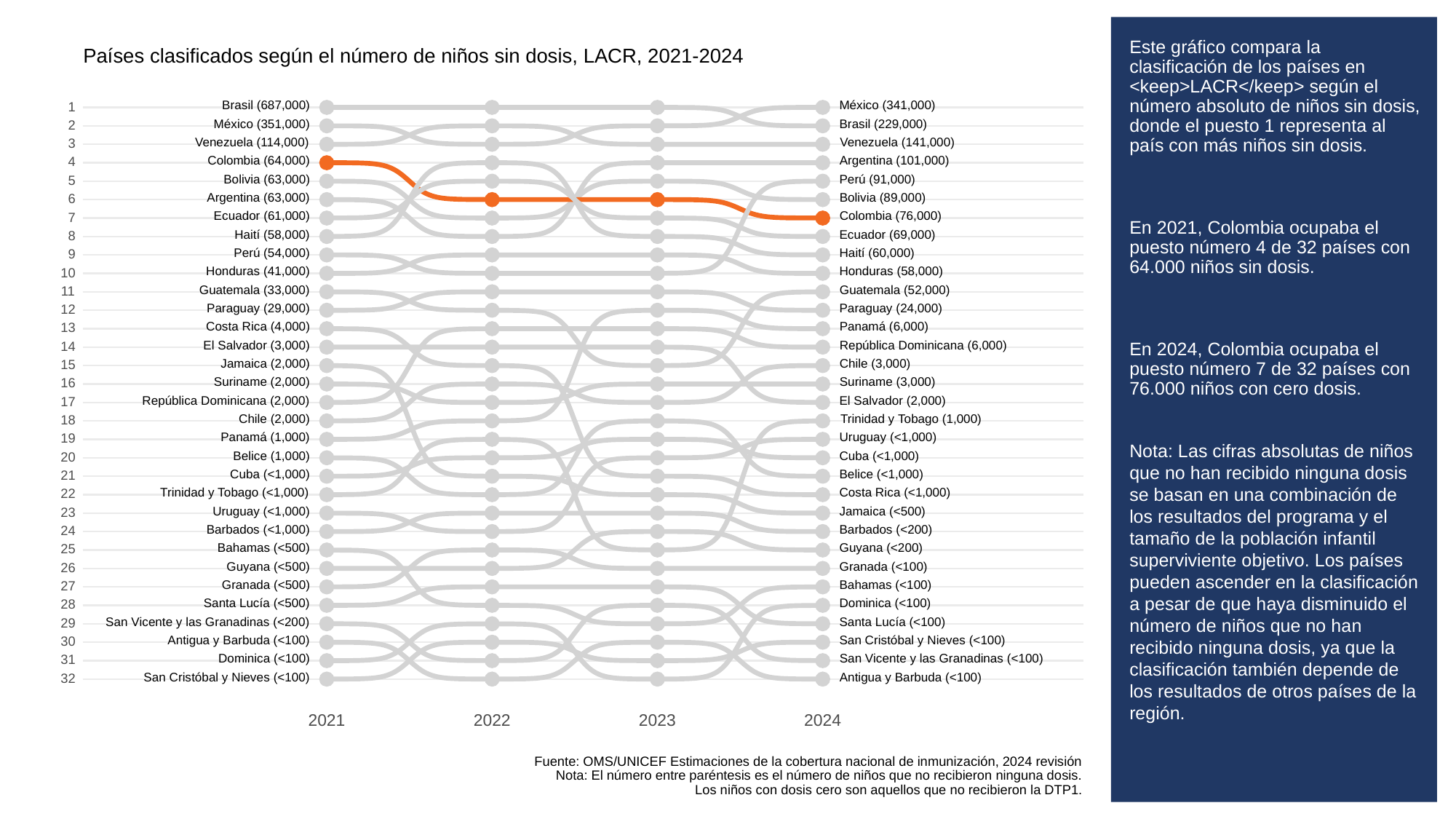

# Este gráfico compara la clasificación de los países en <keep>LACR</keep> según el número absoluto de niños sin dosis, donde el puesto 1 representa al país con más niños sin dosis.

En 2021, Colombia ocupaba el puesto número 4 de 32 países con 64.000 niños sin dosis.

En 2024, Colombia ocupaba el puesto número 7 de 32 países con 76.000 niños con cero dosis.

Nota: Las cifras absolutas de niños que no han recibido ninguna dosis se basan en una combinación de los resultados del programa y el tamaño de la población infantil superviviente objetivo. Los países pueden ascender en la clasificación a pesar de que haya disminuido el número de niños que no han recibido ninguna dosis, ya que la clasificación también depende de los resultados de otros países de la región.

Países clasificados según el número de niños sin dosis, LACR, 2021-2024
Brasil (687,000)
México (341,000)

1

México (351,000)
Brasil (229,000)

2

Venezuela (114,000)
Venezuela (141,000)

3

Colombia (64,000)
Argentina (101,000)

4

Bolivia (63,000)
Perú (91,000)

5

Argentina (63,000)
Bolivia (89,000)

6

Ecuador (61,000)
Colombia (76,000)

7

Haití (58,000)
Ecuador (69,000)

8

Perú (54,000)
Haití (60,000)

9

Honduras (41,000)
Honduras (58,000)

10

Guatemala (33,000)
Guatemala (52,000)

11

Paraguay (29,000)
Paraguay (24,000)

12

Costa Rica (4,000)
Panamá (6,000)

13

El Salvador (3,000)
República Dominicana (6,000)

14

Jamaica (2,000)
Chile (3,000)

15

Suriname (2,000)
Suriname (3,000)

16

República Dominicana (2,000)
El Salvador (2,000)

17

Chile (2,000)
Trinidad y Tobago (1,000)

18

Panamá (1,000)
Uruguay (<1,000)

19

Belice (1,000)
Cuba (<1,000)

20

Cuba (<1,000)
Belice (<1,000)

21

Trinidad y Tobago (<1,000)
Costa Rica (<1,000)

22

Uruguay (<1,000)
Jamaica (<500)

23

Barbados (<1,000)
Barbados (<200)

24

Bahamas (<500)
Guyana (<200)

25

Guyana (<500)
Granada (<100)

26

Granada (<500)
Bahamas (<100)

27

Santa Lucía (<500)
Dominica (<100)

28

San Vicente y las Granadinas (<200)
Santa Lucía (<100)

29

Antigua y Barbuda (<100)
San Cristóbal y Nieves (<100)

30

Dominica (<100)
San Vicente y las Granadinas (<100)

31

San Cristóbal y Nieves (<100)
Antigua y Barbuda (<100)

32

2023
2021
2022
2024
Fuente: OMS/UNICEF Estimaciones de la cobertura nacional de inmunización, 2024 revisión
Nota: El número entre paréntesis es el número de niños que no recibieron ninguna dosis.
Los niños con dosis cero son aquellos que no recibieron la DTP1.